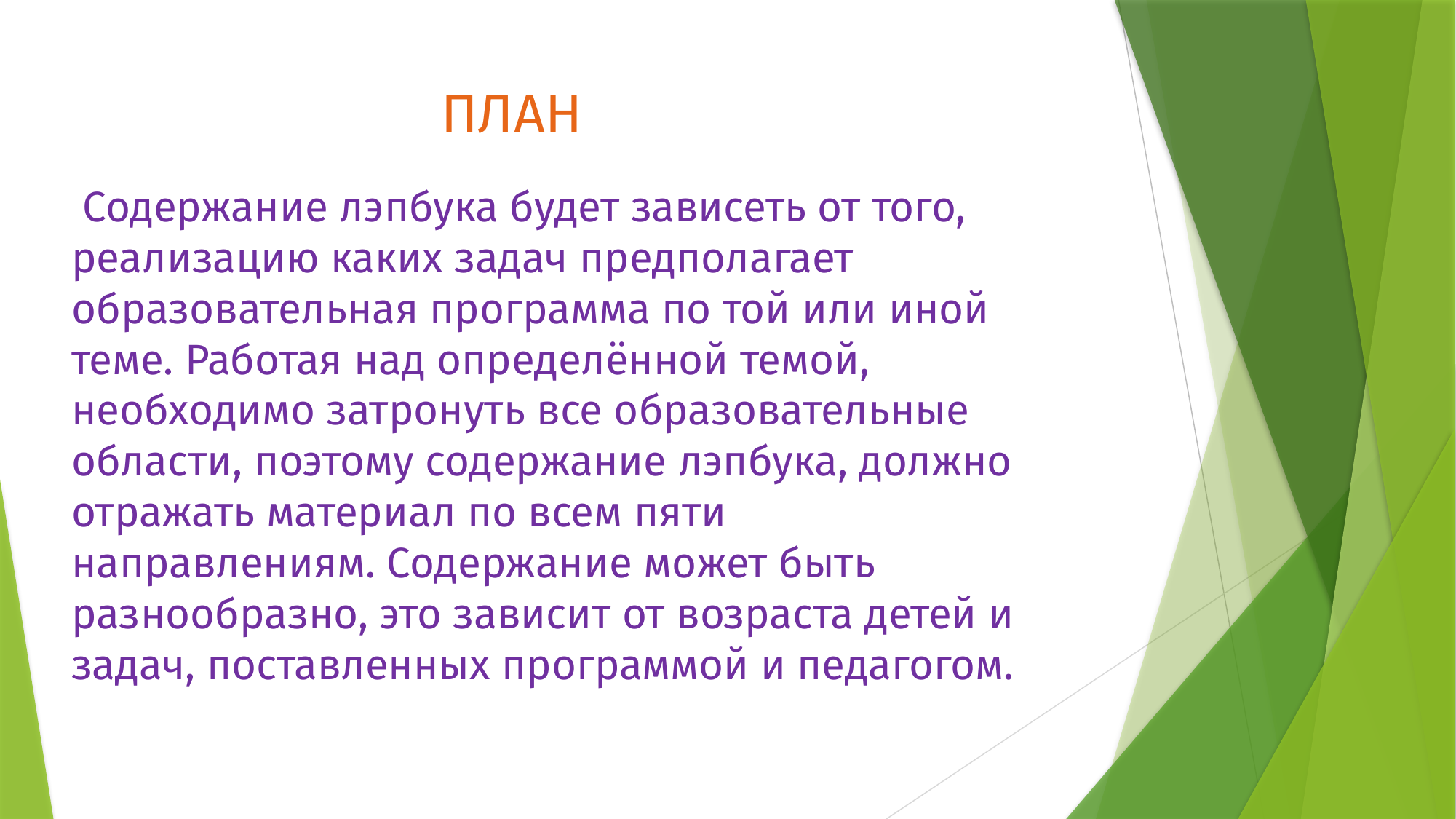

# ПЛАН
 Содержание лэпбука будет зависеть от того, реализацию каких задач предполагает образовательная программа по той или иной теме. Работая над определённой темой, необходимо затронуть все образовательные области, поэтому содержание лэпбука, должно отражать материал по всем пяти направлениям. Содержание может быть разнообразно, это зависит от возраста детей и задач, поставленных программой и педагогом.